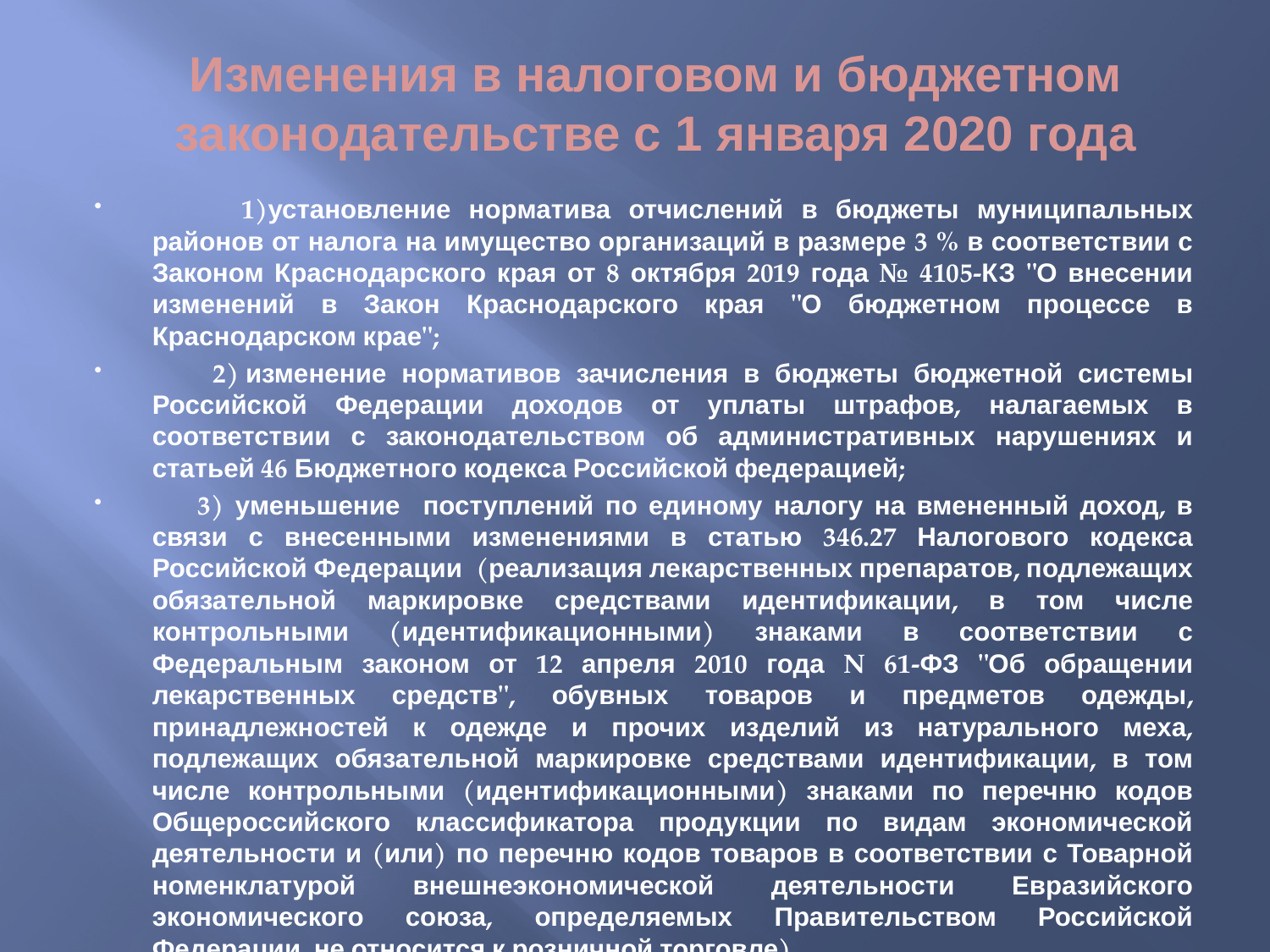

# Изменения в налоговом и бюджетном законодательстве с 1 января 2020 года
     1)установление норматива отчислений в бюджеты муниципальных районов от налога на имущество организаций в размере 3 % в соответствии с Законом Краснодарского края от 8 октября 2019 года № 4105-КЗ "О внесении изменений в Закон Краснодарского края "О бюджетном процессе в Краснодарском крае";
    2) изменение нормативов зачисления в бюджеты бюджетной системы Российской Федерации доходов от уплаты штрафов, налагаемых в соответствии с законодательством об административных нарушениях и статьей 46 Бюджетного кодекса Российской федерацией;
    3) уменьшение  поступлений по единому налогу на вмененный доход, в связи с внесенными изменениями в статью 346.27 Налогового кодекса Российской Федерации  (реализация лекарственных препаратов, подлежащих обязательной маркировке средствами идентификации, в том числе контрольными (идентификационными) знаками в соответствии с Федеральным законом от 12 апреля 2010 года N 61-ФЗ "Об обращении лекарственных средств", обувных товаров и предметов одежды, принадлежностей к одежде и прочих изделий из натурального меха, подлежащих обязательной маркировке средствами идентификации, в том числе контрольными (идентификационными) знаками по перечню кодов Общероссийского классификатора продукции по видам экономической деятельности и (или) по перечню кодов товаров в соответствии с Товарной номенклатурой внешнеэкономической деятельности Евразийского экономического союза, определяемых Правительством Российской Федерации, не относится к розничной торговле).